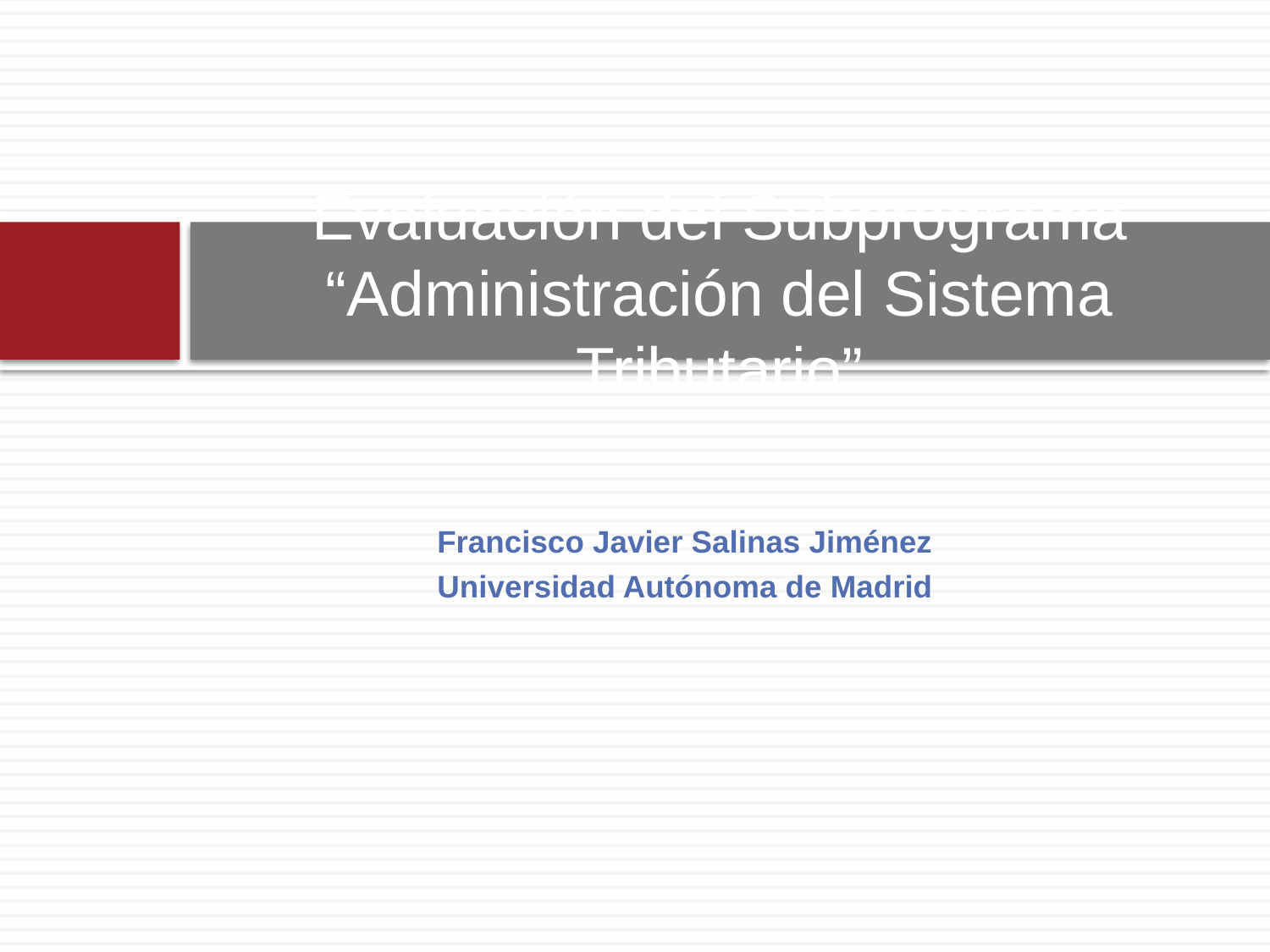

# Evaluación del Subprograma “Administración del Sistema Tributario”

Francisco Javier Salinas Jiménez
Universidad Autónoma de Madrid